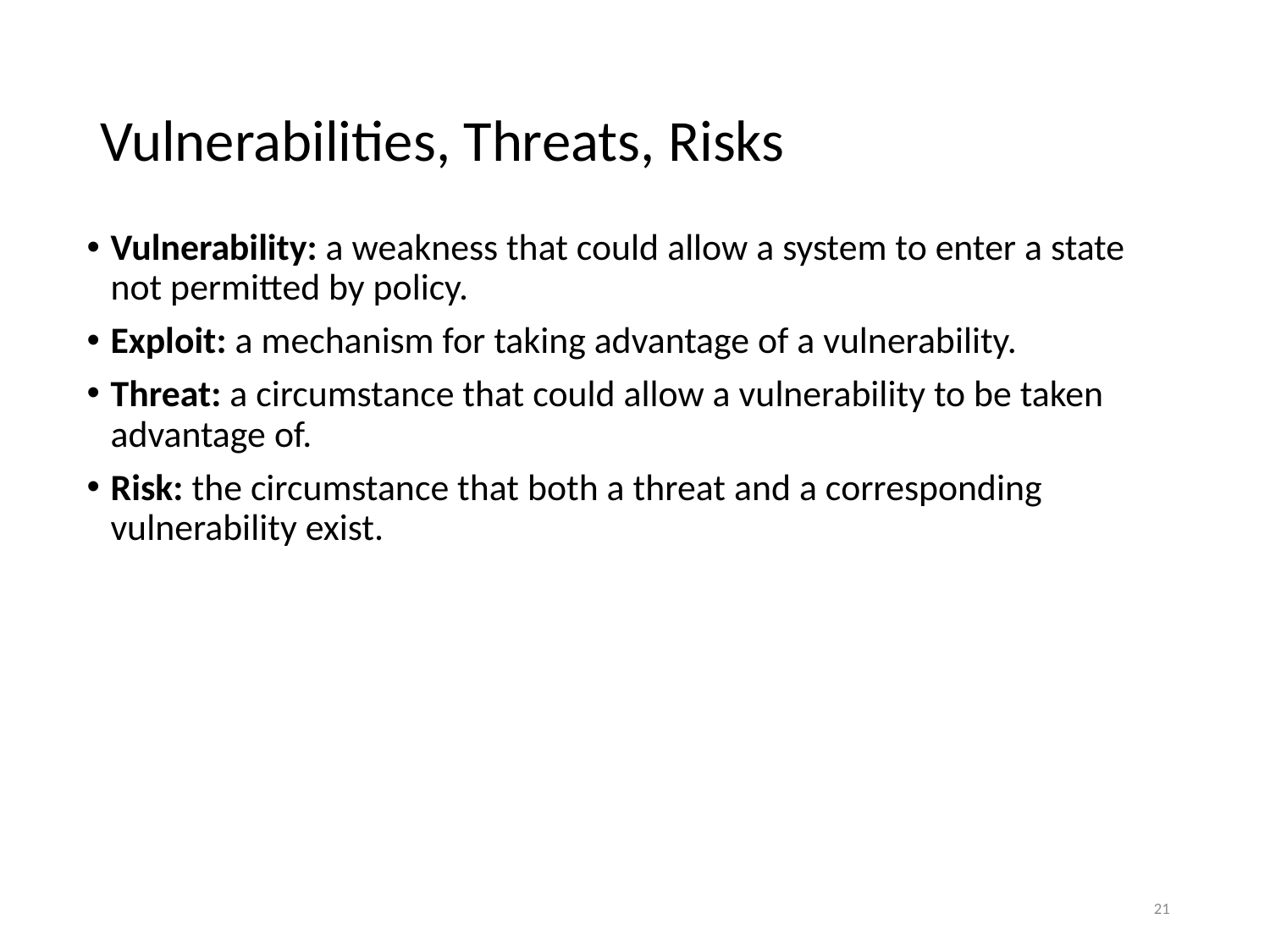

# Vulnerabilities, Threats, Risks
Vulnerability: a weakness that could allow a system to enter a state not permitted by policy.
Exploit: a mechanism for taking advantage of a vulnerability.
Threat: a circumstance that could allow a vulnerability to be taken advantage of.
Risk: the circumstance that both a threat and a corresponding vulnerability exist.
21